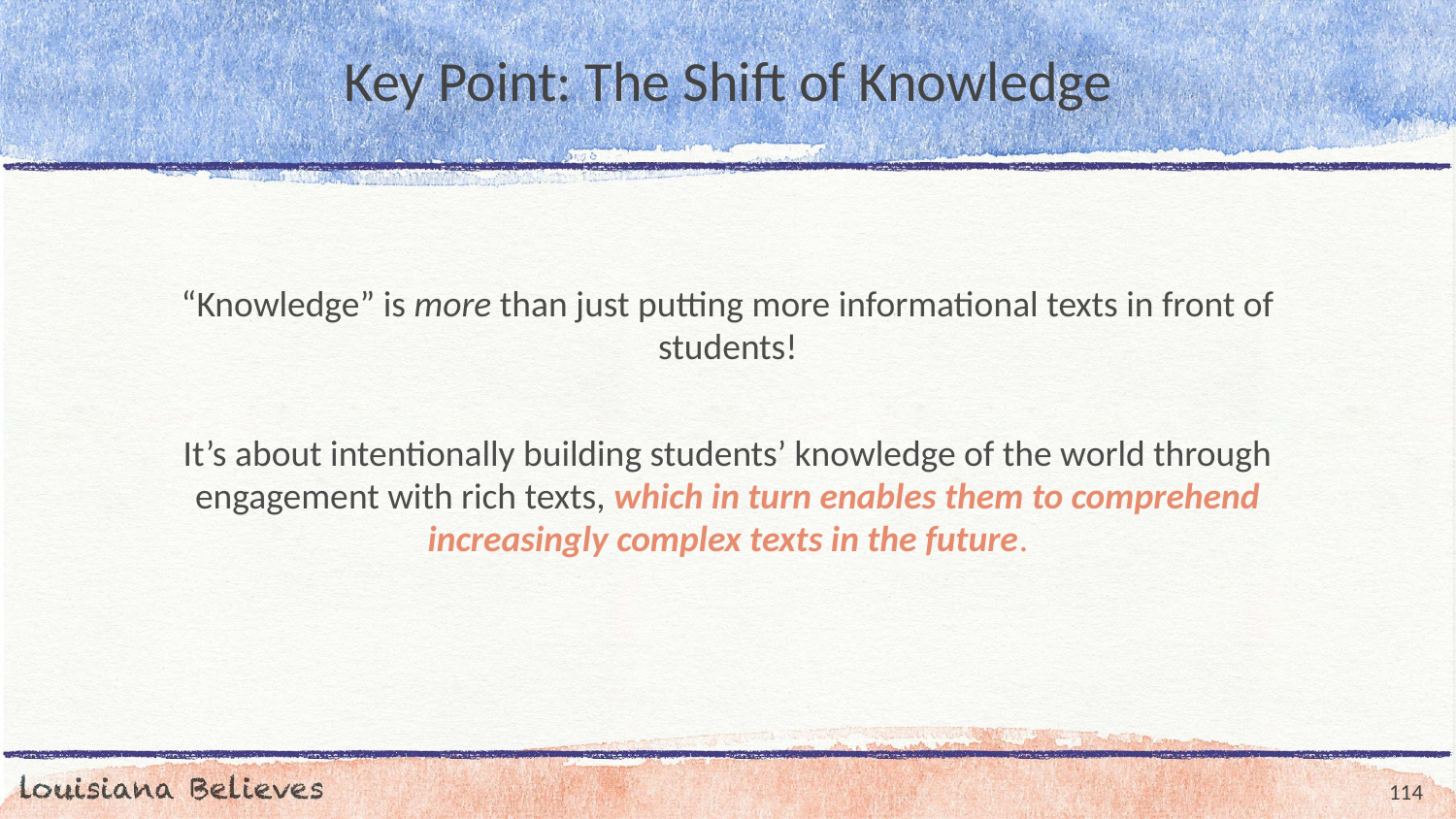

# Key Point: The Shift of Knowledge
“Knowledge” is more than just putting more informational texts in front of students!
It’s about intentionally building students’ knowledge of the world through engagement with rich texts, which in turn enables them to comprehend increasingly complex texts in the future.